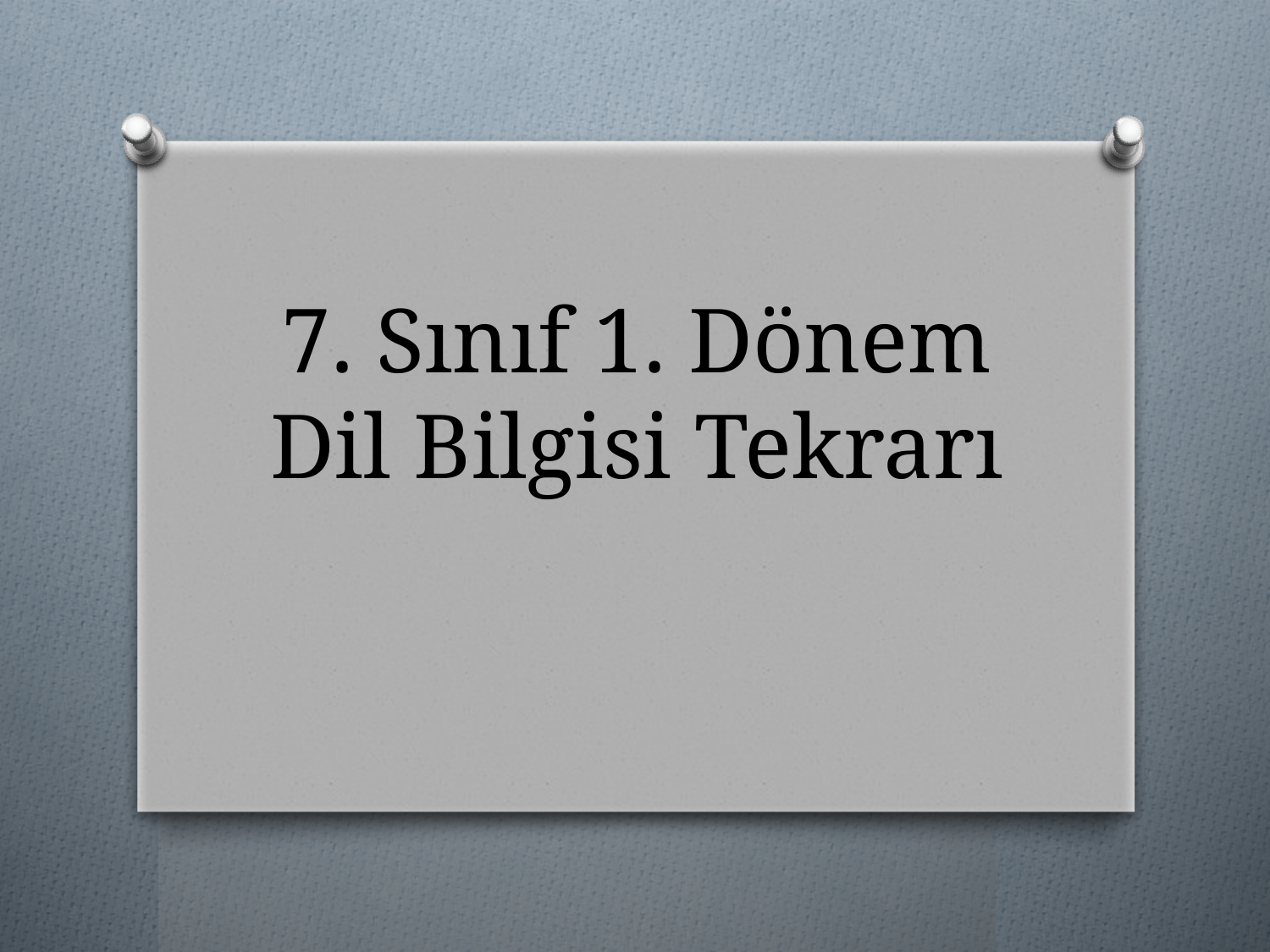

# 7. Sınıf 1. Dönem Dil Bilgisi Tekrarı